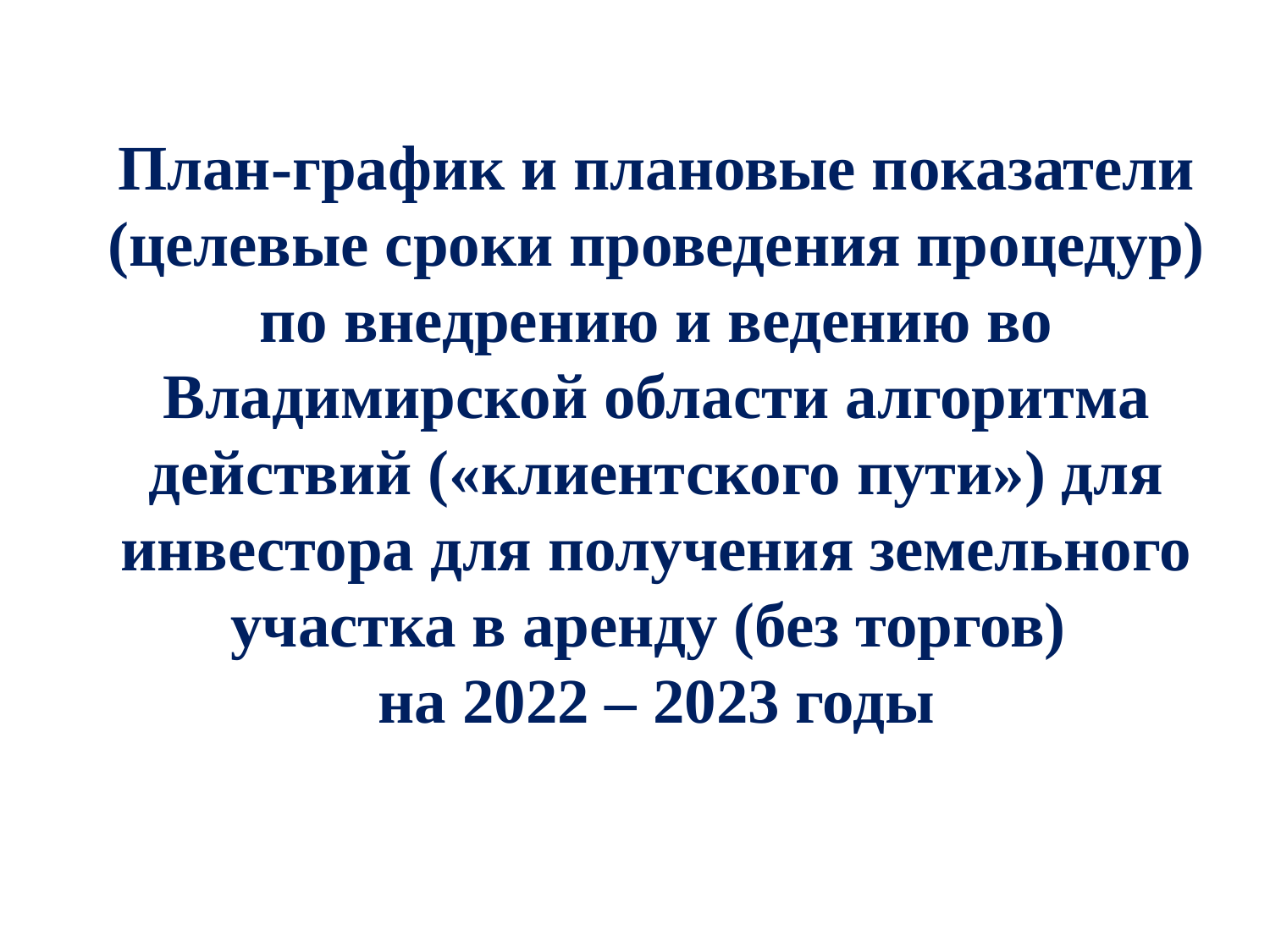

# План-график и плановые показатели (целевые сроки проведения процедур) по внедрению и ведению во Владимирской области алгоритма действий («клиентского пути») для инвестора для получения земельного участка в аренду (без торгов) на 2022 – 2023 годы